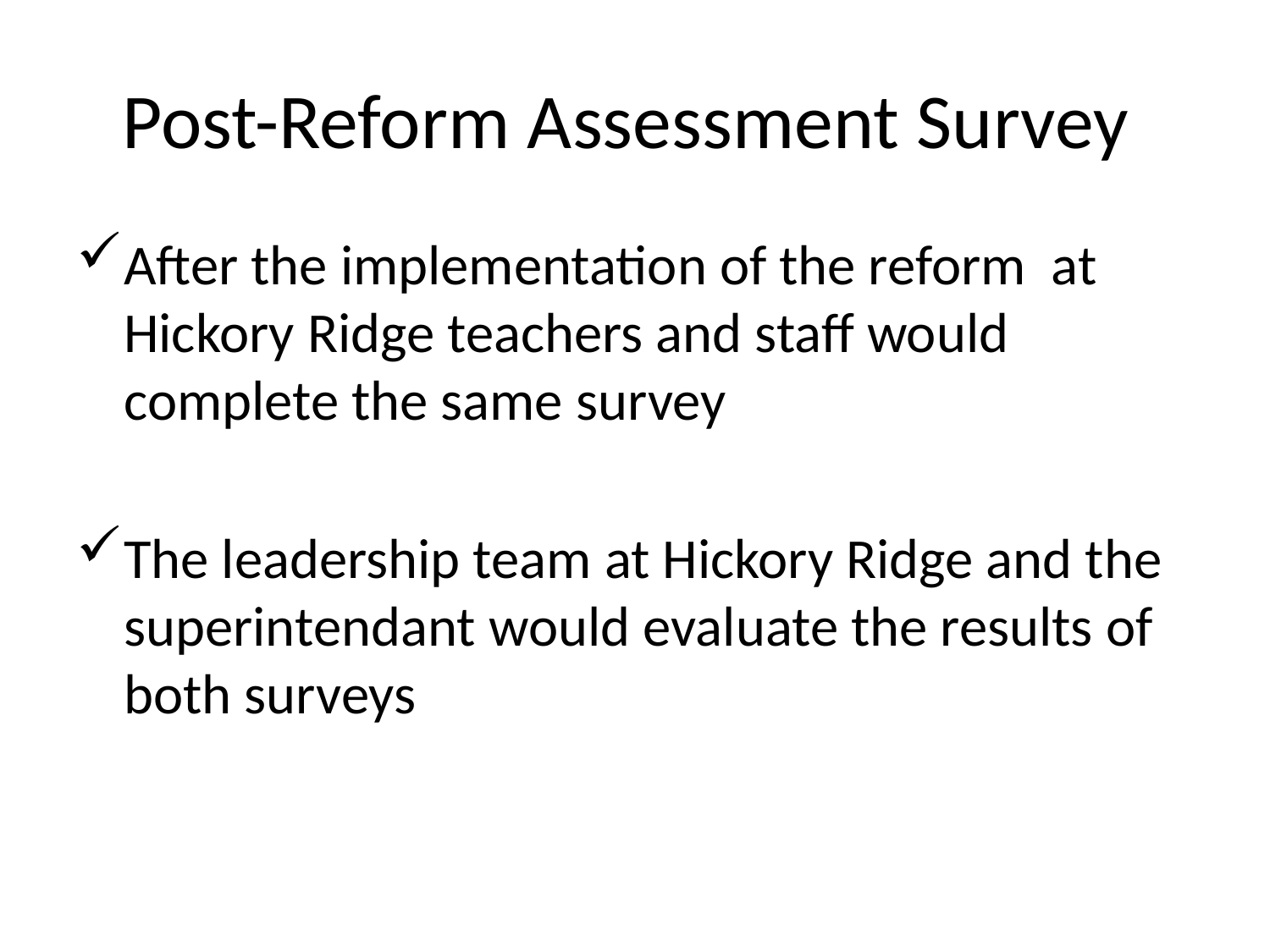

# Post-Reform Assessment Survey
After the implementation of the reform  at Hickory Ridge teachers and staff would complete the same survey

The leadership team at Hickory Ridge and the superintendant would evaluate the results of both surveys